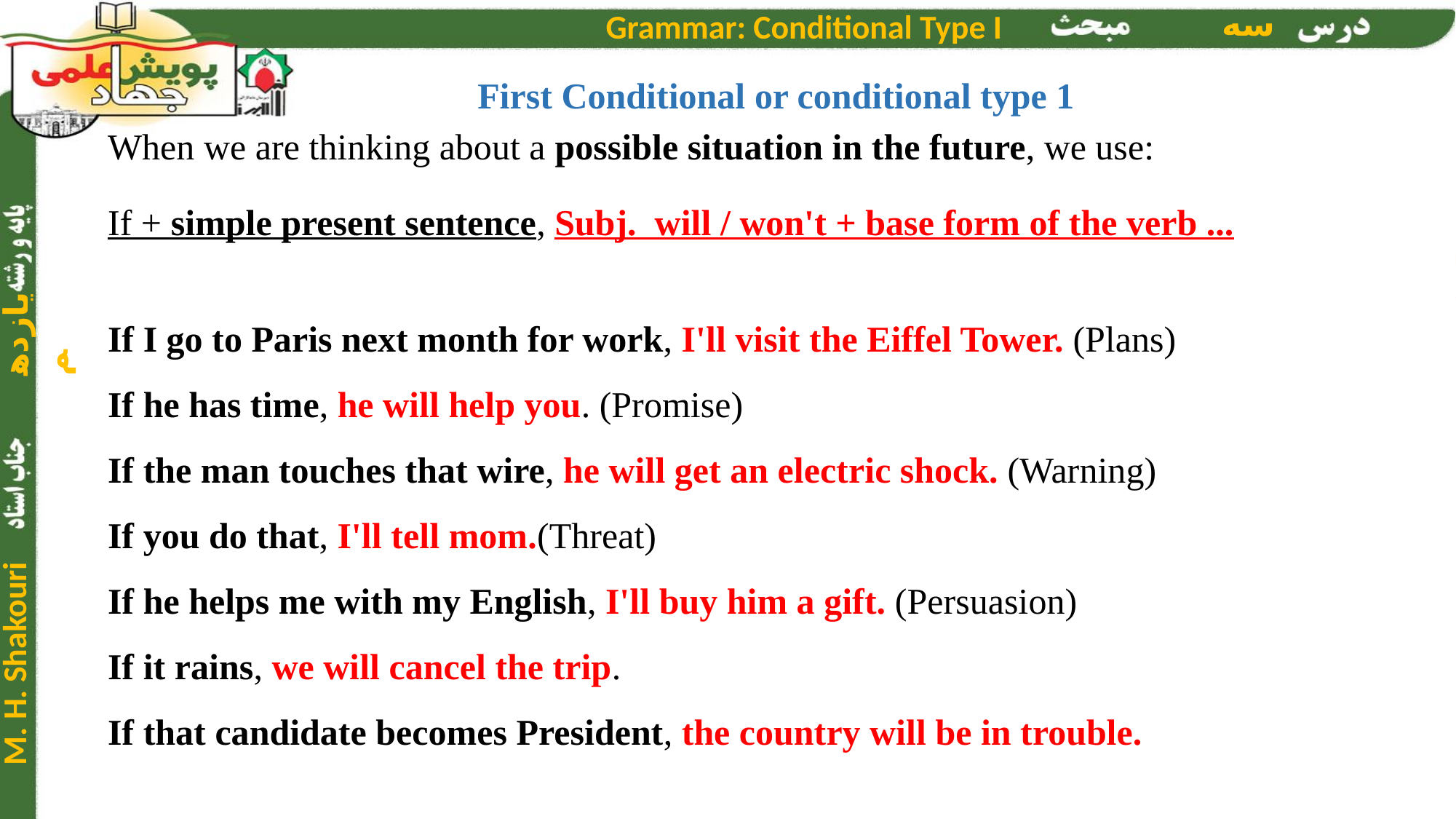

First Conditional or conditional type 1
When we are thinking about a possible situation in the future, we use:

If + simple present sentence, Subj.  will / won't + base form of the verb ...

If I go to Paris next month for work, I'll visit the Eiffel Tower. (Plans)
If he has time, he will help you. (Promise)
If the man touches that wire, he will get an electric shock. (Warning)
If you do that, I'll tell mom.(Threat)
If he helps me with my English, I'll buy him a gift. (Persuasion)
If it rains, we will cancel the trip.
If that candidate becomes President, the country will be in trouble.